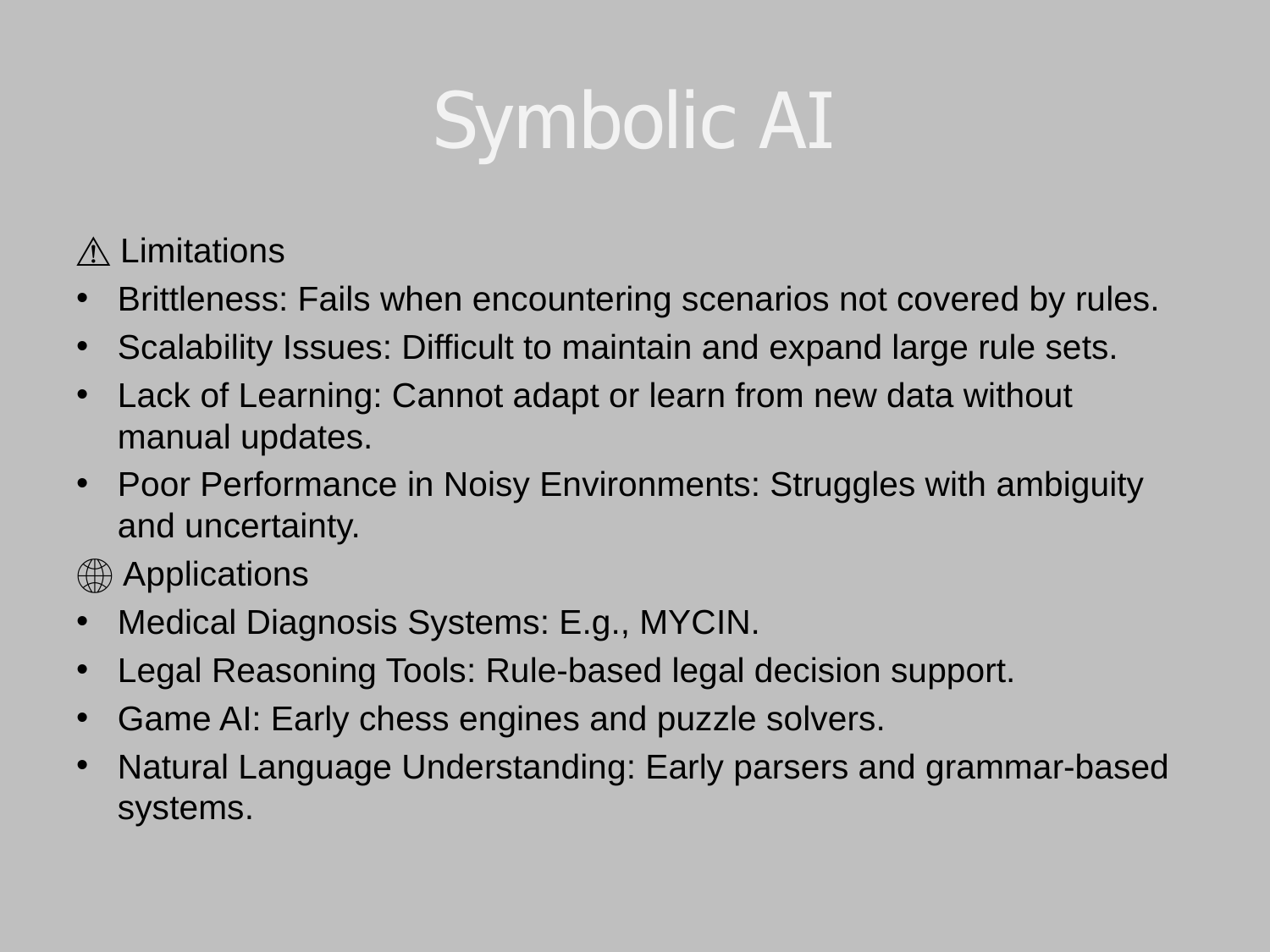

# Symbolic AI
⚠️ Limitations
Brittleness: Fails when encountering scenarios not covered by rules.
Scalability Issues: Difficult to maintain and expand large rule sets.
Lack of Learning: Cannot adapt or learn from new data without manual updates.
Poor Performance in Noisy Environments: Struggles with ambiguity and uncertainty.
🌐 Applications
Medical Diagnosis Systems: E.g., MYCIN.
Legal Reasoning Tools: Rule-based legal decision support.
Game AI: Early chess engines and puzzle solvers.
Natural Language Understanding: Early parsers and grammar-based systems.